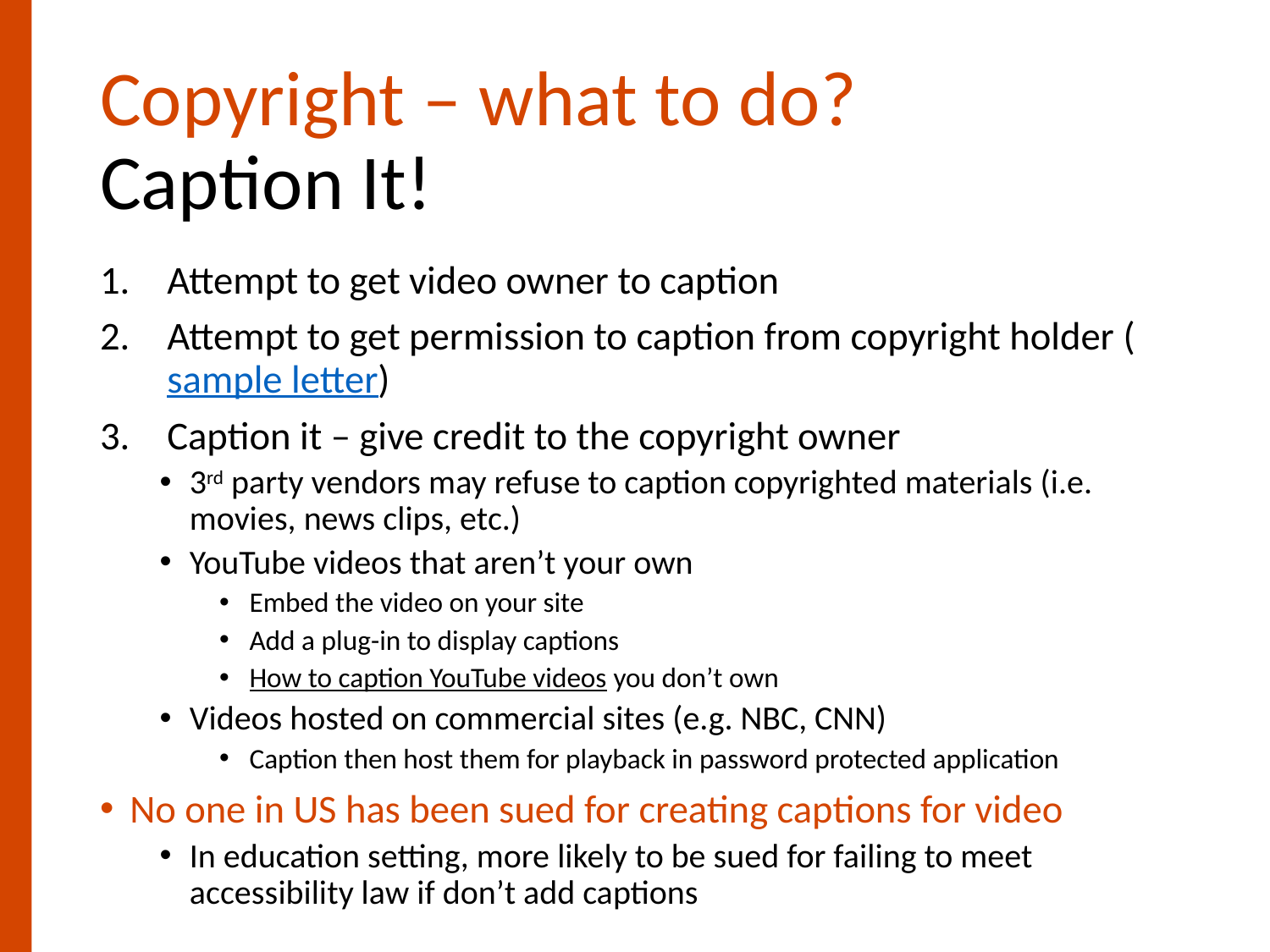

# Copyright – what to do? Caption It!
Attempt to get video owner to caption
Attempt to get permission to caption from copyright holder (sample letter)
Caption it – give credit to the copyright owner
3rd party vendors may refuse to caption copyrighted materials (i.e. movies, news clips, etc.)
YouTube videos that aren’t your own
Embed the video on your site
Add a plug-in to display captions
How to caption YouTube videos you don’t own
Videos hosted on commercial sites (e.g. NBC, CNN)
Caption then host them for playback in password protected application
No one in US has been sued for creating captions for video
In education setting, more likely to be sued for failing to meet accessibility law if don’t add captions